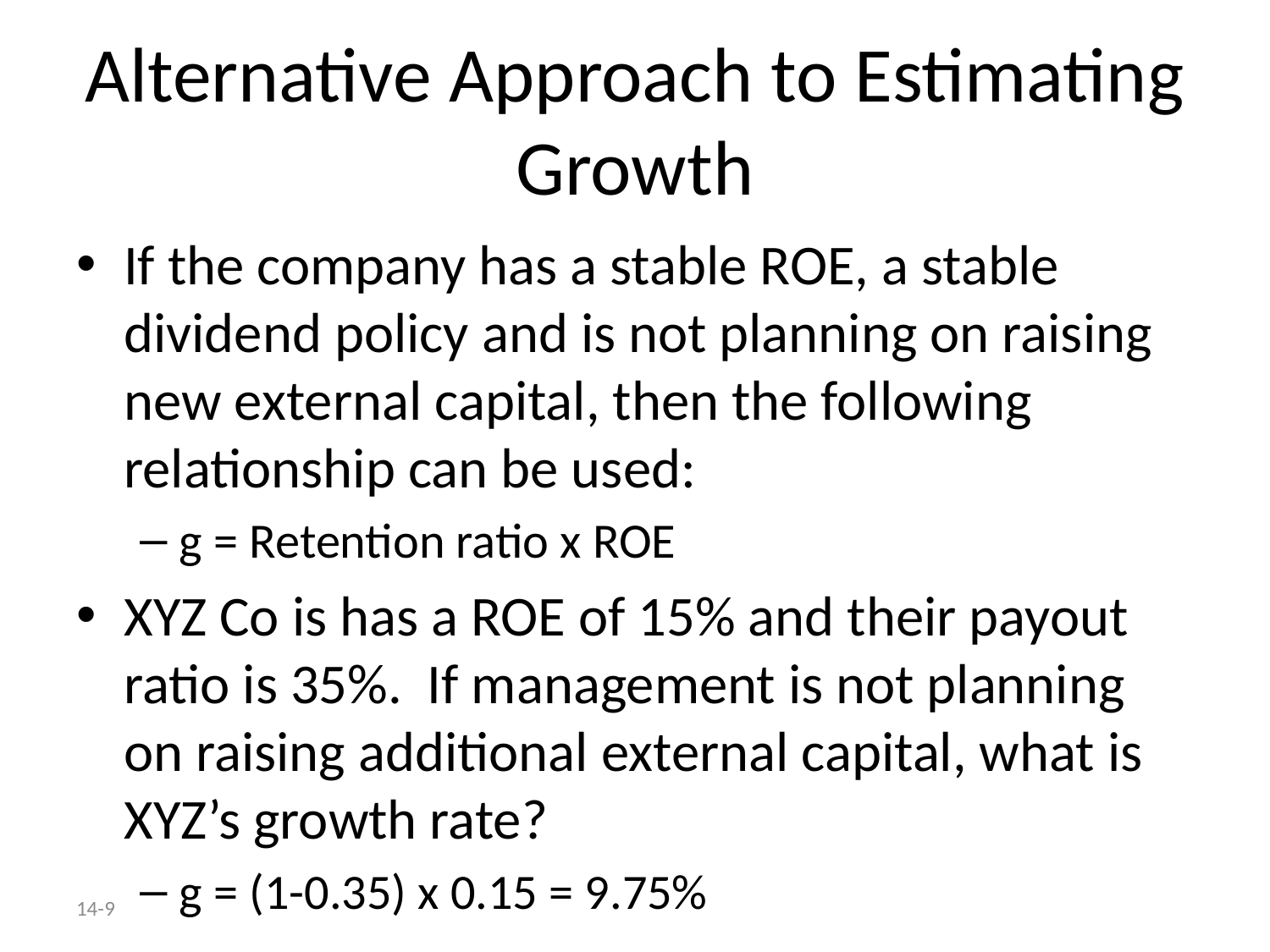

# Alternative Approach to Estimating Growth
If the company has a stable ROE, a stable dividend policy and is not planning on raising new external capital, then the following relationship can be used:
g = Retention ratio x ROE
XYZ Co is has a ROE of 15% and their payout ratio is 35%.  If management is not planning on raising additional external capital, what is XYZ’s growth rate?
g = (1-0.35) x 0.15 = 9.75%
14-9